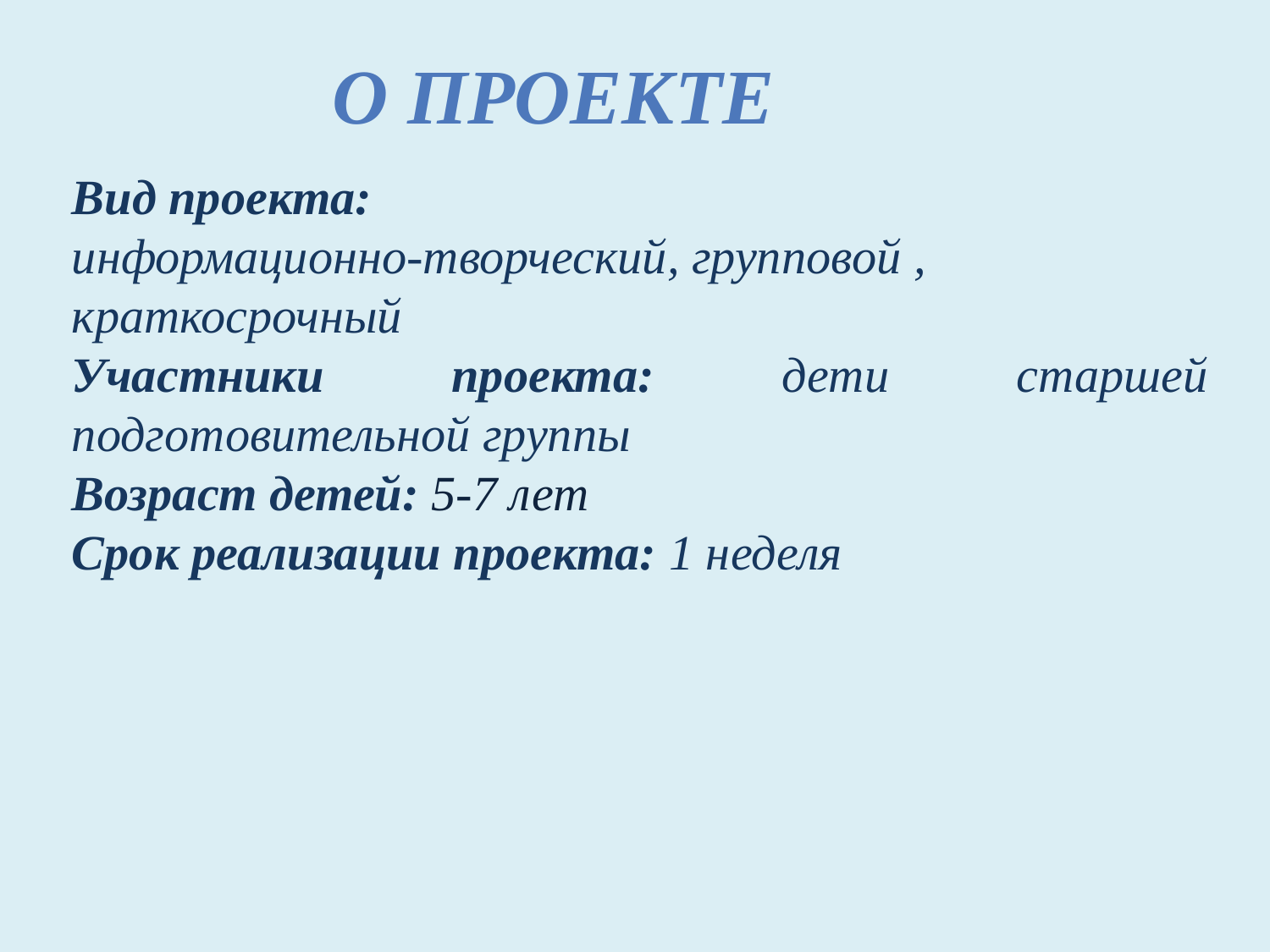

О ПРОЕКТЕ
Вид проекта:
информационно-творческий, групповой ,
краткосрочный
Участники проекта: дети старшей подготовительной группы
Возраст детей: 5-7 лет
Срок реализации проекта: 1 неделя